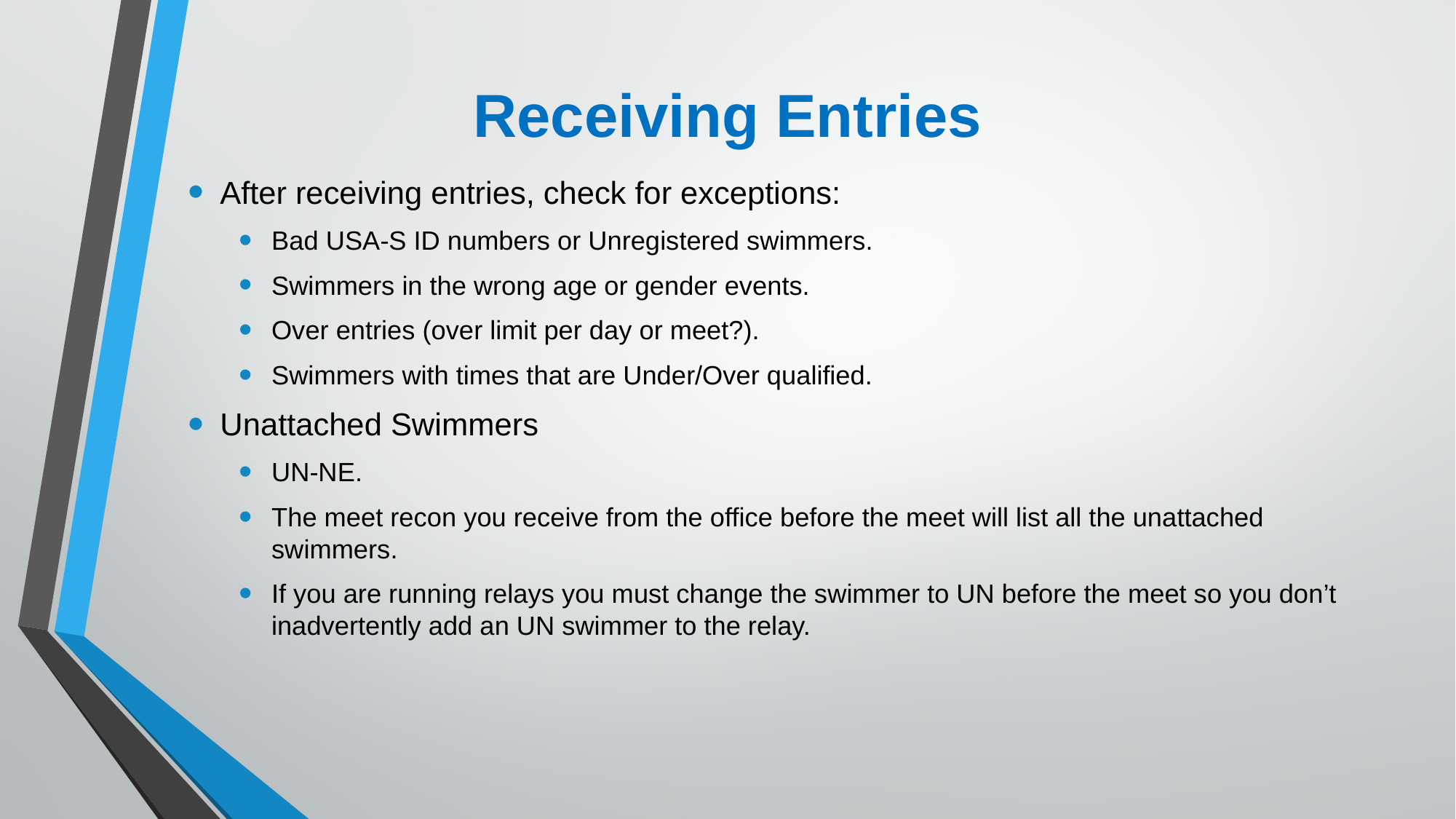

# Receiving Entries
After receiving entries, check for exceptions:
Bad USA-S ID numbers or Unregistered swimmers.
Swimmers in the wrong age or gender events.
Over entries (over limit per day or meet?).
Swimmers with times that are Under/Over qualified.
Unattached Swimmers
UN-NE.
The meet recon you receive from the office before the meet will list all the unattached swimmers.
If you are running relays you must change the swimmer to UN before the meet so you don’t inadvertently add an UN swimmer to the relay.